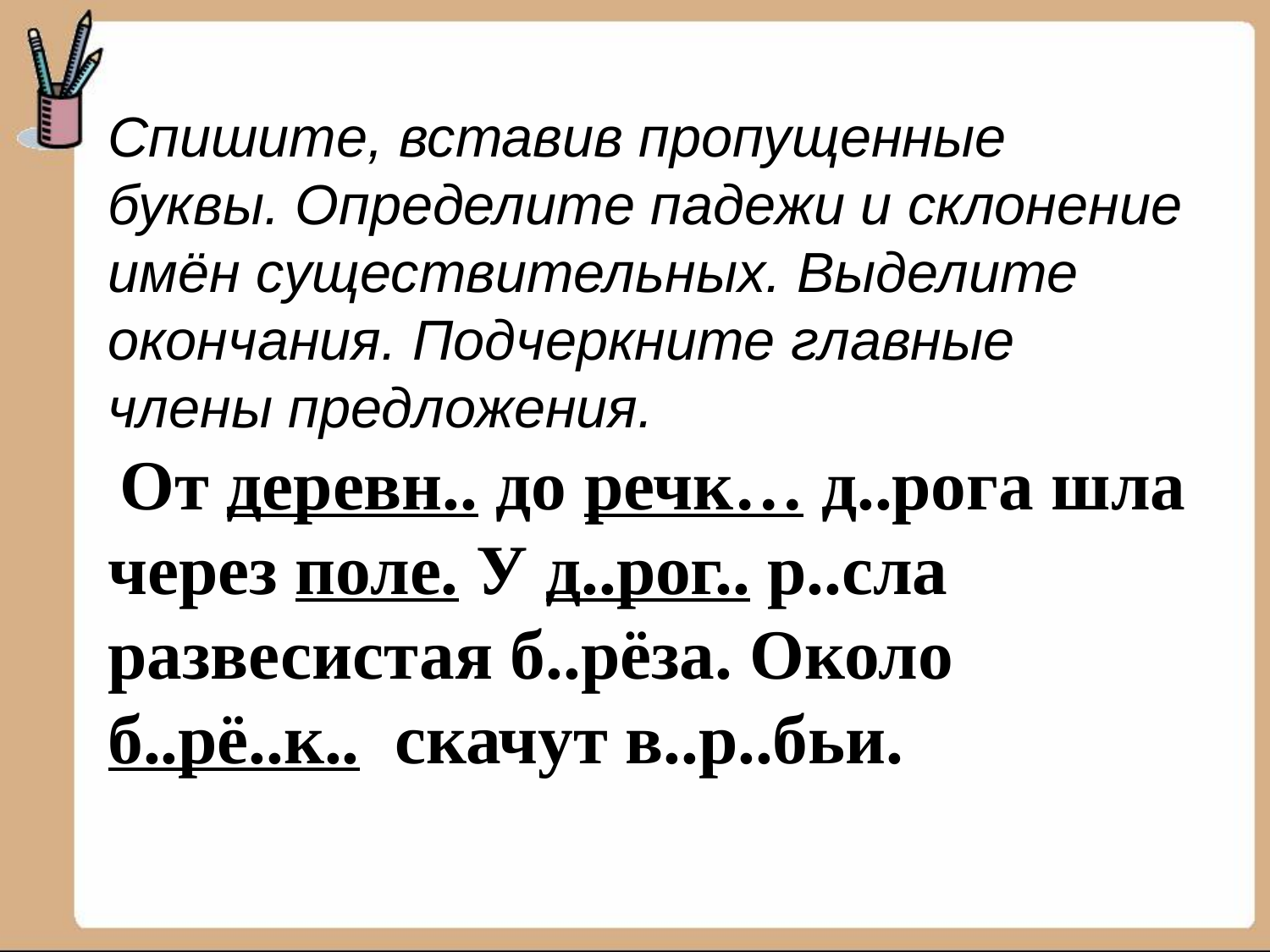

# Спишите, вставив пропущенные буквы. Определите падежи и склонение имён существительных. Выделите окончания. Подчеркните главные члены предложения. От деревн.. до речк… д..рога шла через поле. У д..рог.. р..сла развесистая б..рёза. Около б..рё..к..  скачут в..р..бьи.